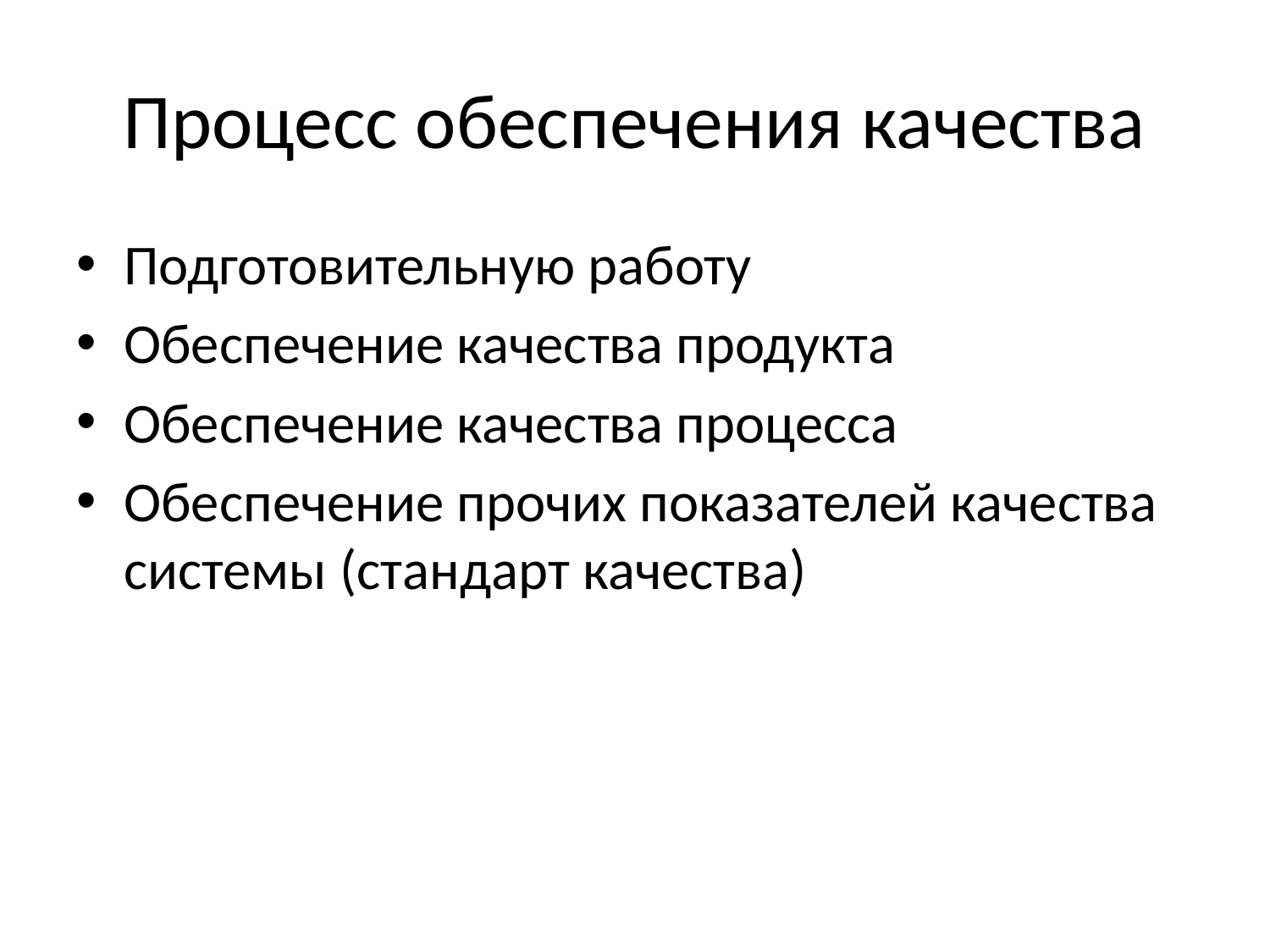

# Процесс обеспечения качества
Подготовительную работу
Обеспечение качества продукта
Обеспечение качества процесса
Обеспечение прочих показателей качества системы (стандарт качества)